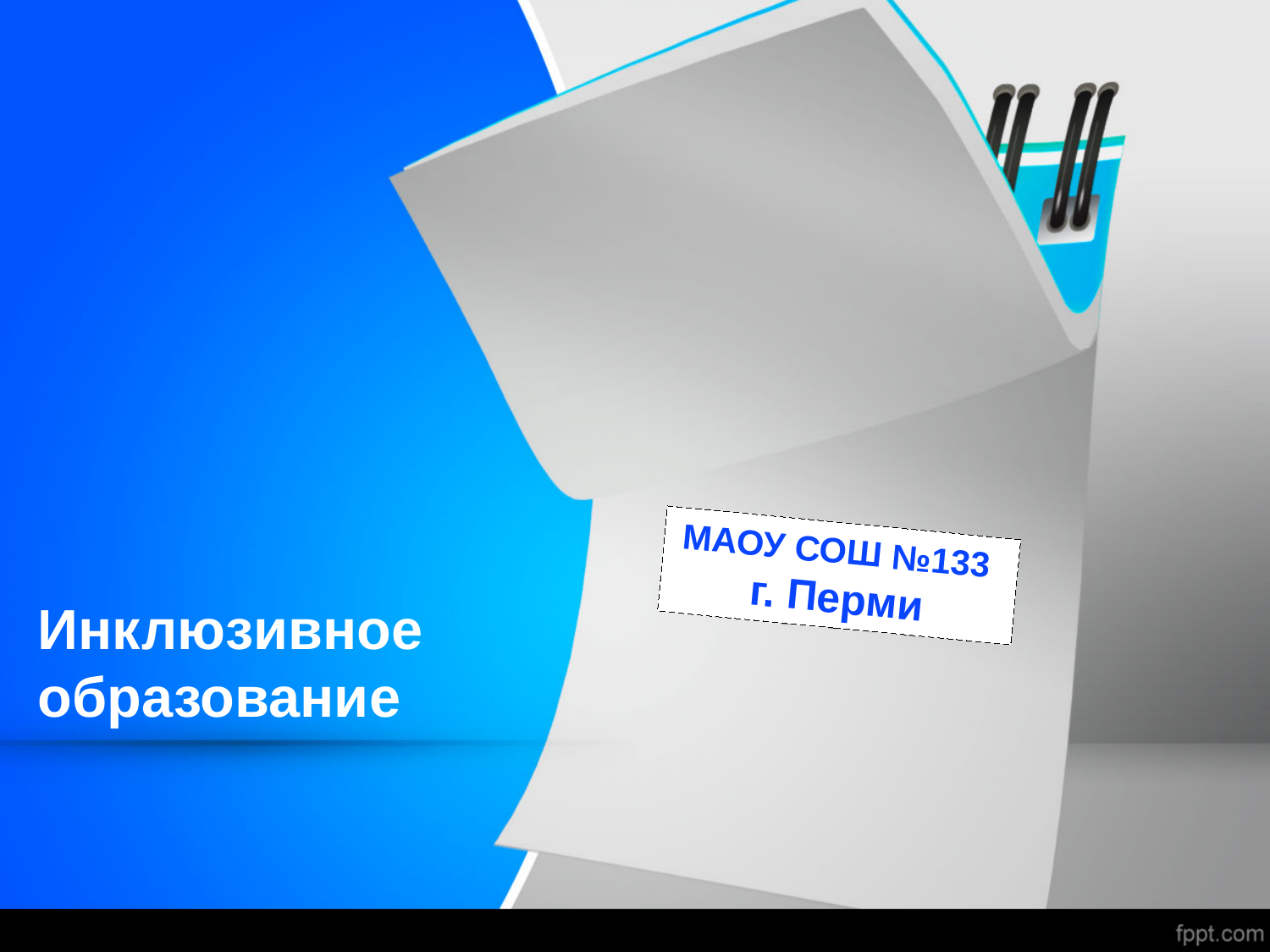

МАОУ СОШ №133
г. Перми
# Инклюзивное образование